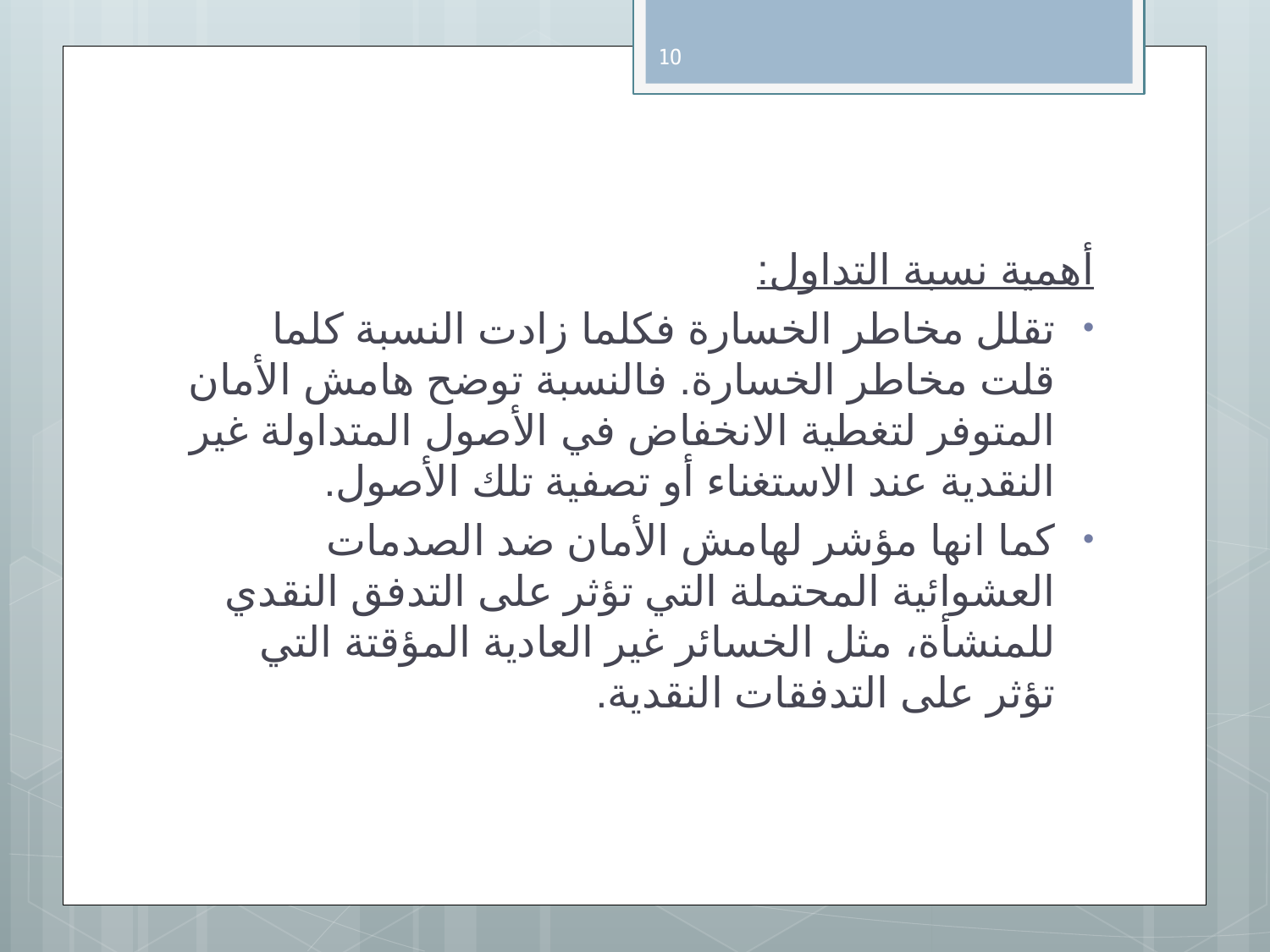

10
أهمية نسبة التداول:
تقلل مخاطر الخسارة فكلما زادت النسبة كلما قلت مخاطر الخسارة. فالنسبة توضح هامش الأمان المتوفر لتغطية الانخفاض في الأصول المتداولة غير النقدية عند الاستغناء أو تصفية تلك الأصول.
كما انها مؤشر لهامش الأمان ضد الصدمات العشوائية المحتملة التي تؤثر على التدفق النقدي للمنشأة، مثل الخسائر غير العادية المؤقتة التي تؤثر على التدفقات النقدية.